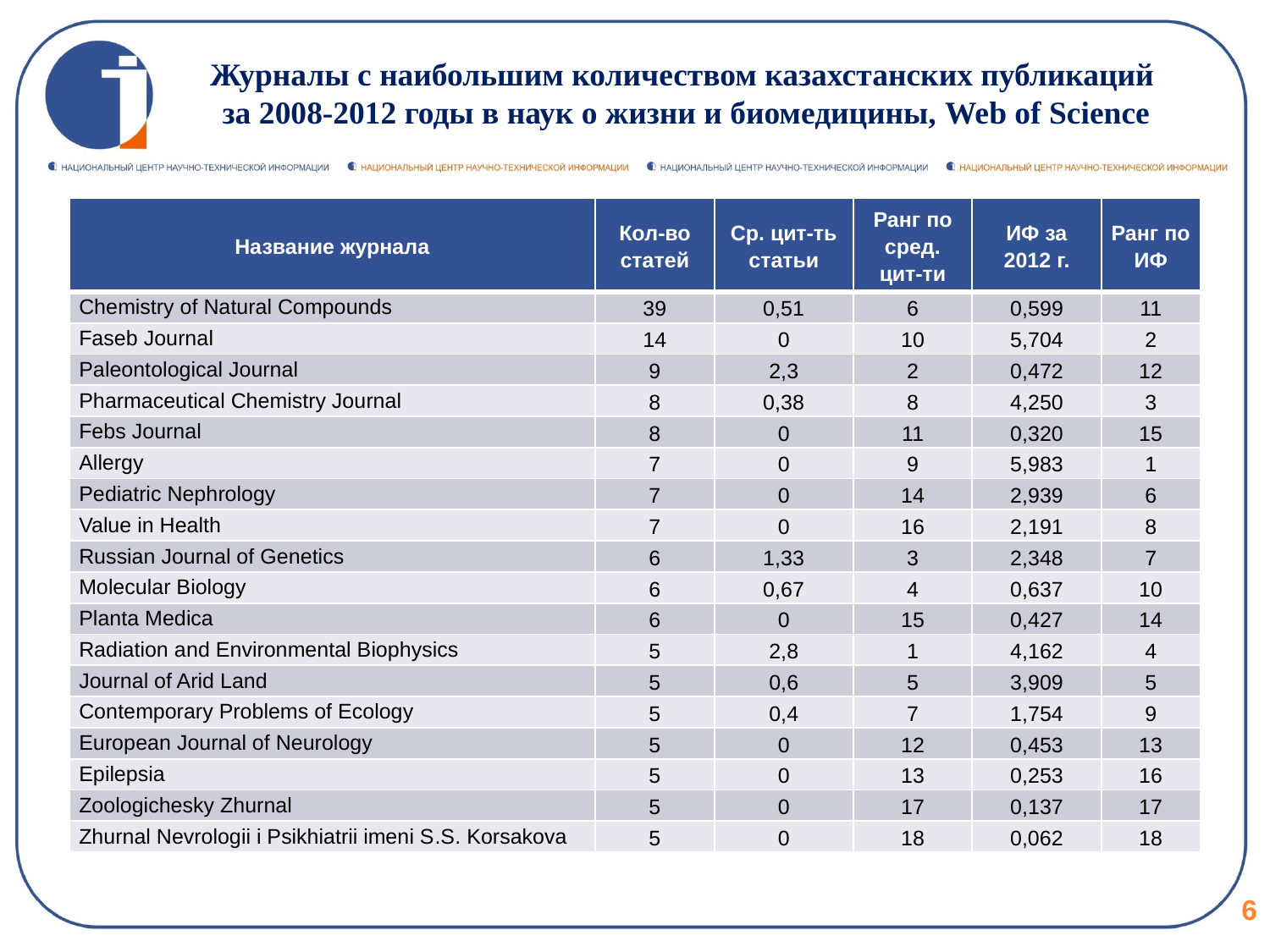

Журналы с наибольшим количеством казахстанских публикаций
за 2008-2012 годы в наук о жизни и биомедицины, Web of Science
| Название журнала | Кол-во статей | Ср. цит-ть статьи | Ранг по сред. цит-ти | ИФ за 2012 г. | Ранг по ИФ |
| --- | --- | --- | --- | --- | --- |
| Chemistry of Natural Compounds | 39 | 0,51 | 6 | 0,599 | 11 |
| Faseb Journal | 14 | 0 | 10 | 5,704 | 2 |
| Paleontological Journal | 9 | 2,3 | 2 | 0,472 | 12 |
| Pharmaceutical Chemistry Journal | 8 | 0,38 | 8 | 4,250 | 3 |
| Febs Journal | 8 | 0 | 11 | 0,320 | 15 |
| Allergy | 7 | 0 | 9 | 5,983 | 1 |
| Pediatric Nephrology | 7 | 0 | 14 | 2,939 | 6 |
| Value in Health | 7 | 0 | 16 | 2,191 | 8 |
| Russian Journal of Genetics | 6 | 1,33 | 3 | 2,348 | 7 |
| Molecular Biology | 6 | 0,67 | 4 | 0,637 | 10 |
| Planta Medica | 6 | 0 | 15 | 0,427 | 14 |
| Radiation and Environmental Biophysics | 5 | 2,8 | 1 | 4,162 | 4 |
| Journal of Arid Land | 5 | 0,6 | 5 | 3,909 | 5 |
| Contemporary Problems of Ecology | 5 | 0,4 | 7 | 1,754 | 9 |
| European Journal of Neurology | 5 | 0 | 12 | 0,453 | 13 |
| Epilepsia | 5 | 0 | 13 | 0,253 | 16 |
| Zoologichesky Zhurnal | 5 | 0 | 17 | 0,137 | 17 |
| Zhurnal Nevrologii i Psikhiatrii imeni S.S. Korsakova | 5 | 0 | 18 | 0,062 | 18 |
6